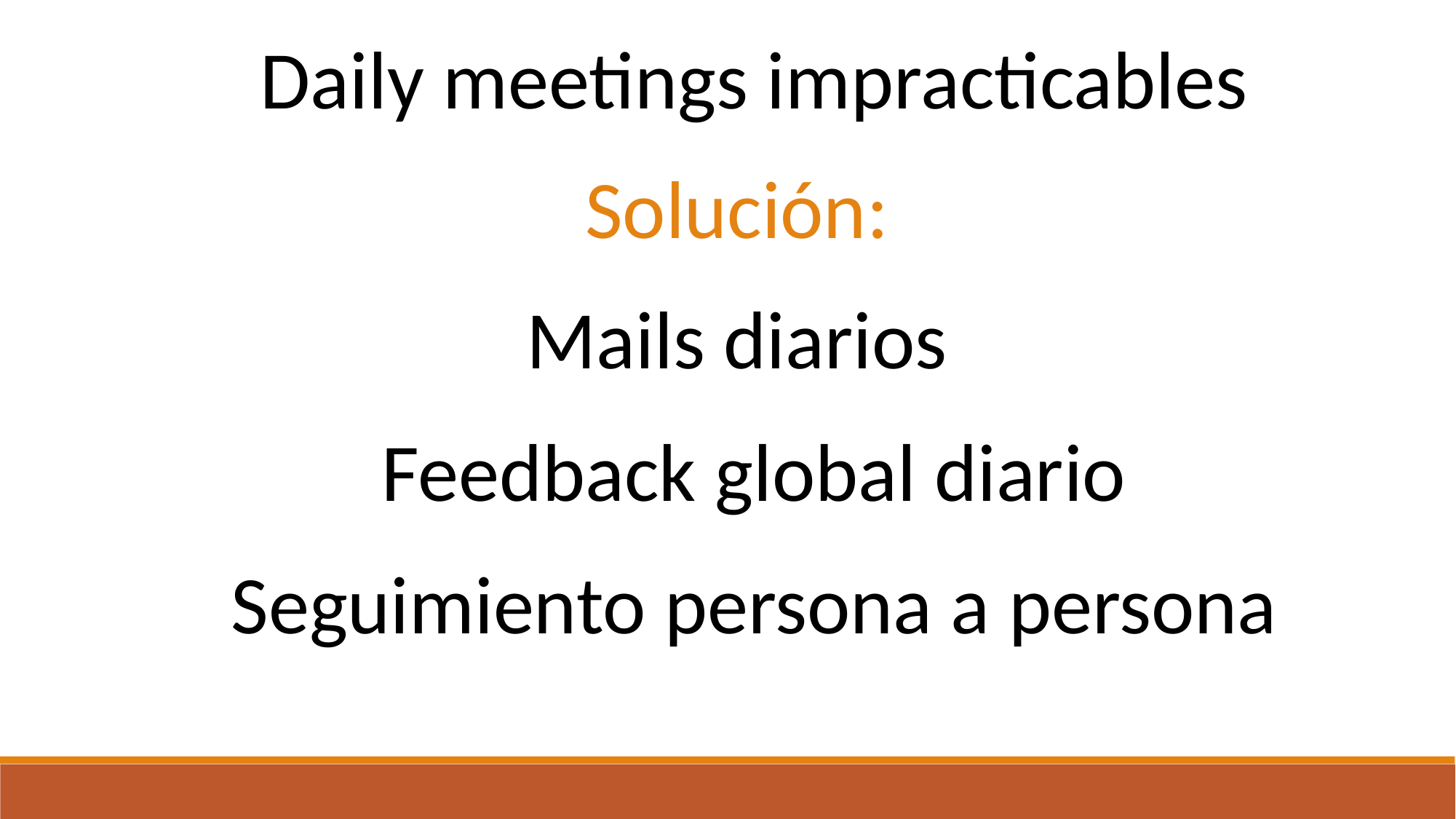

Daily meetings impracticables
Solución:
Mails diarios
Feedback global diario
Seguimiento persona a persona